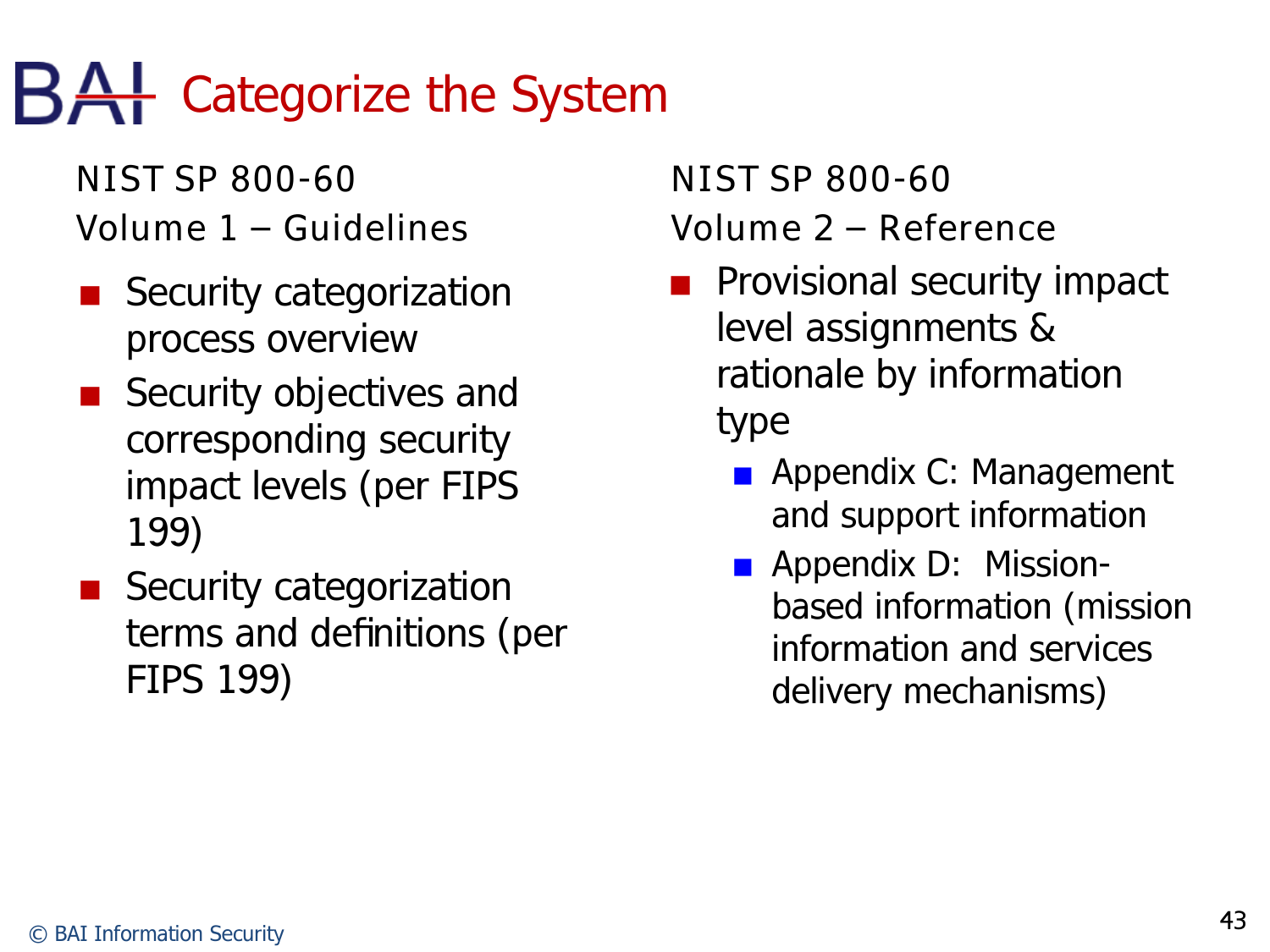

# Categorize the System
43
NIST SP 800-60
Volume 1 – Guidelines
NIST SP 800-60
Volume 2 – Reference
Provisional security impact level assignments & rationale by information type
Appendix C: Management and support information
Appendix D:  Mission-based information (mission information and services delivery mechanisms)

Security categorization process overview
Security objectives and corresponding security impact levels (per FIPS 199)
Security categorization terms and definitions (per FIPS 199)